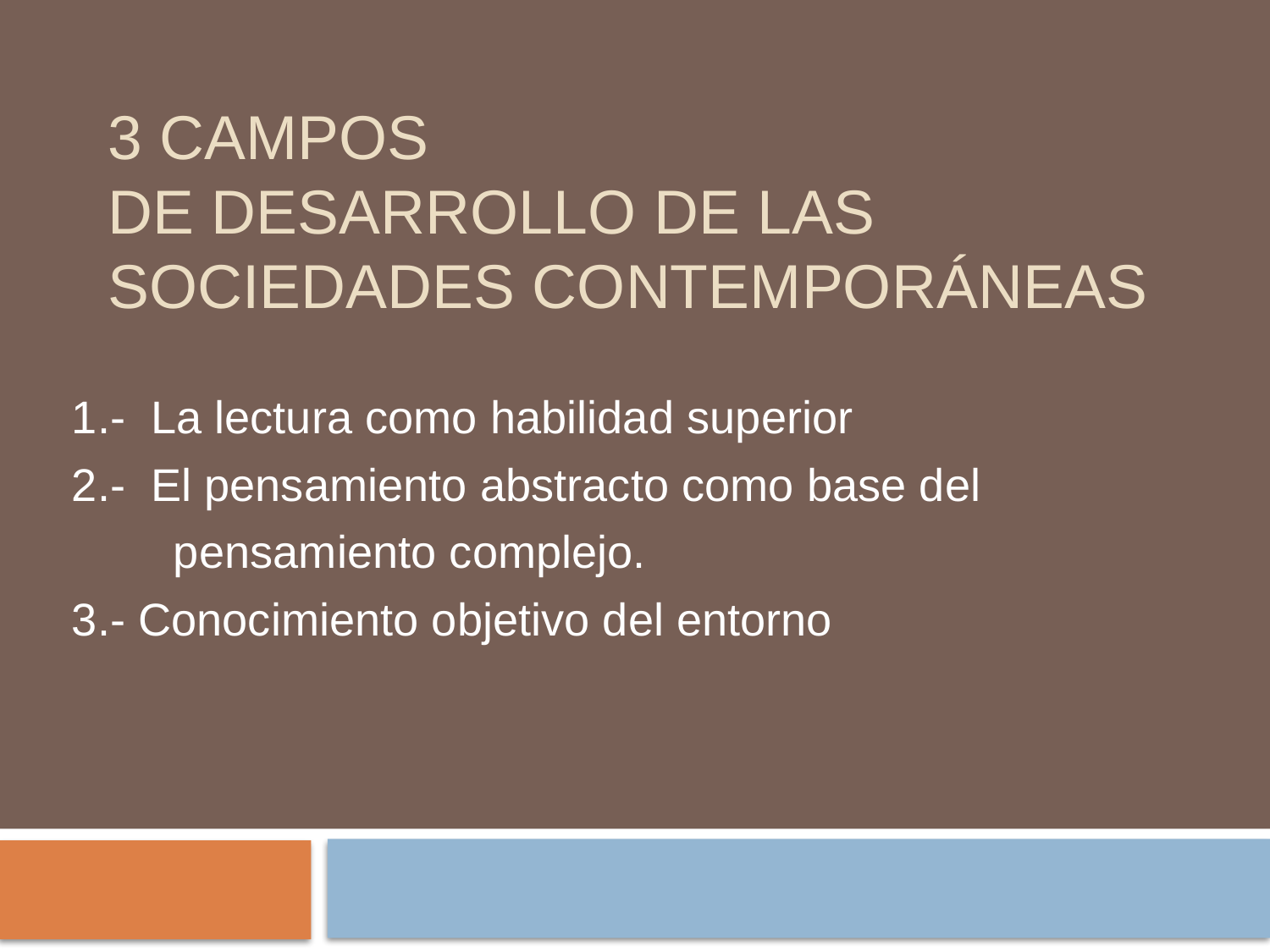

# 3 campos de desarrollo de las sociedades contemporáneas
1.-  La lectura como habilidad superior
2.-  El pensamiento abstracto como base del
        pensamiento complejo.
3.- Conocimiento objetivo del entorno